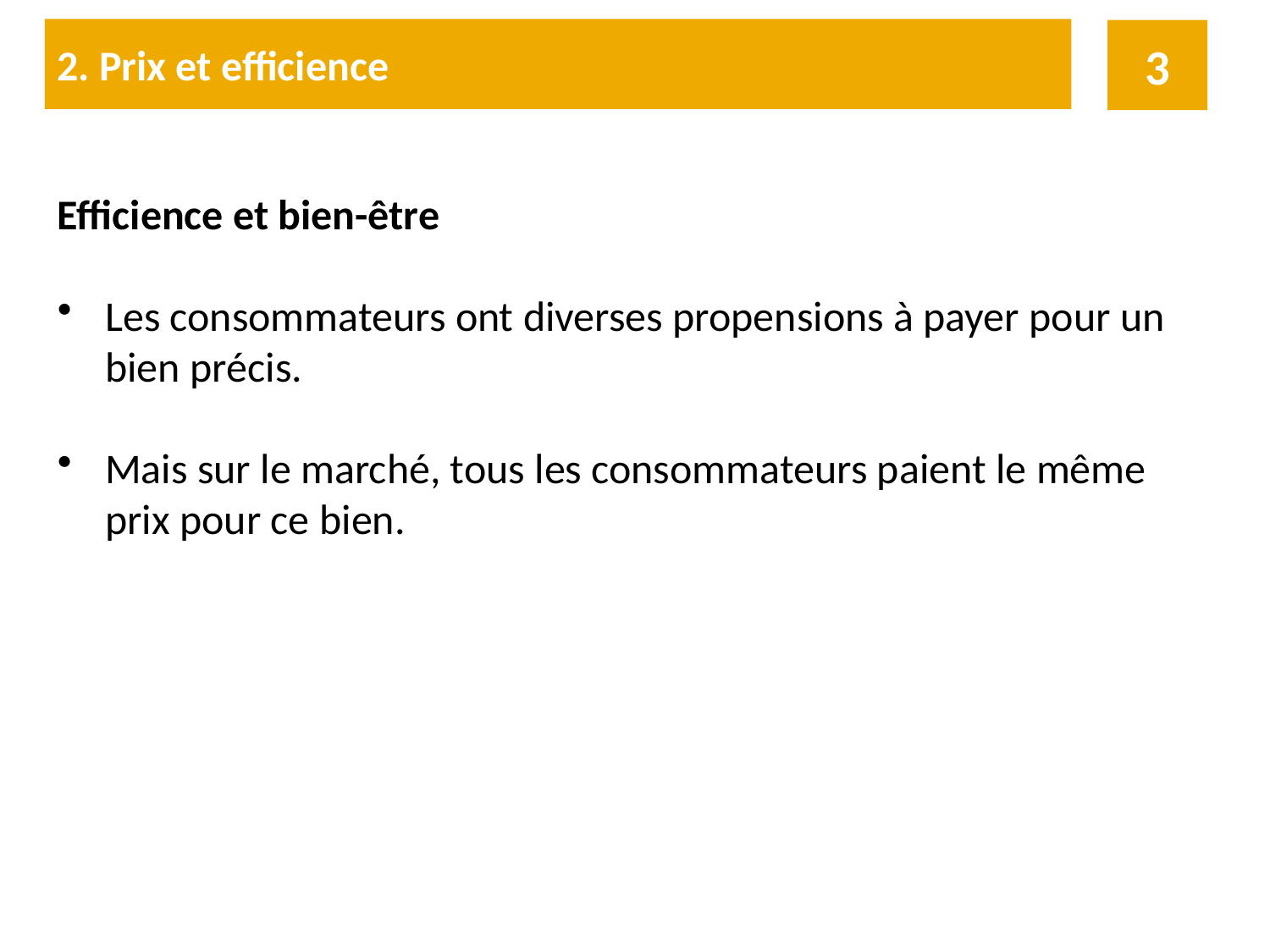

2. Prix et efficience
3

Efficience et bien-être

Les consommateurs ont diverses propensions à payer pour un bien précis.

Mais sur le marché, tous les consommateurs paient le même prix pour ce bien.